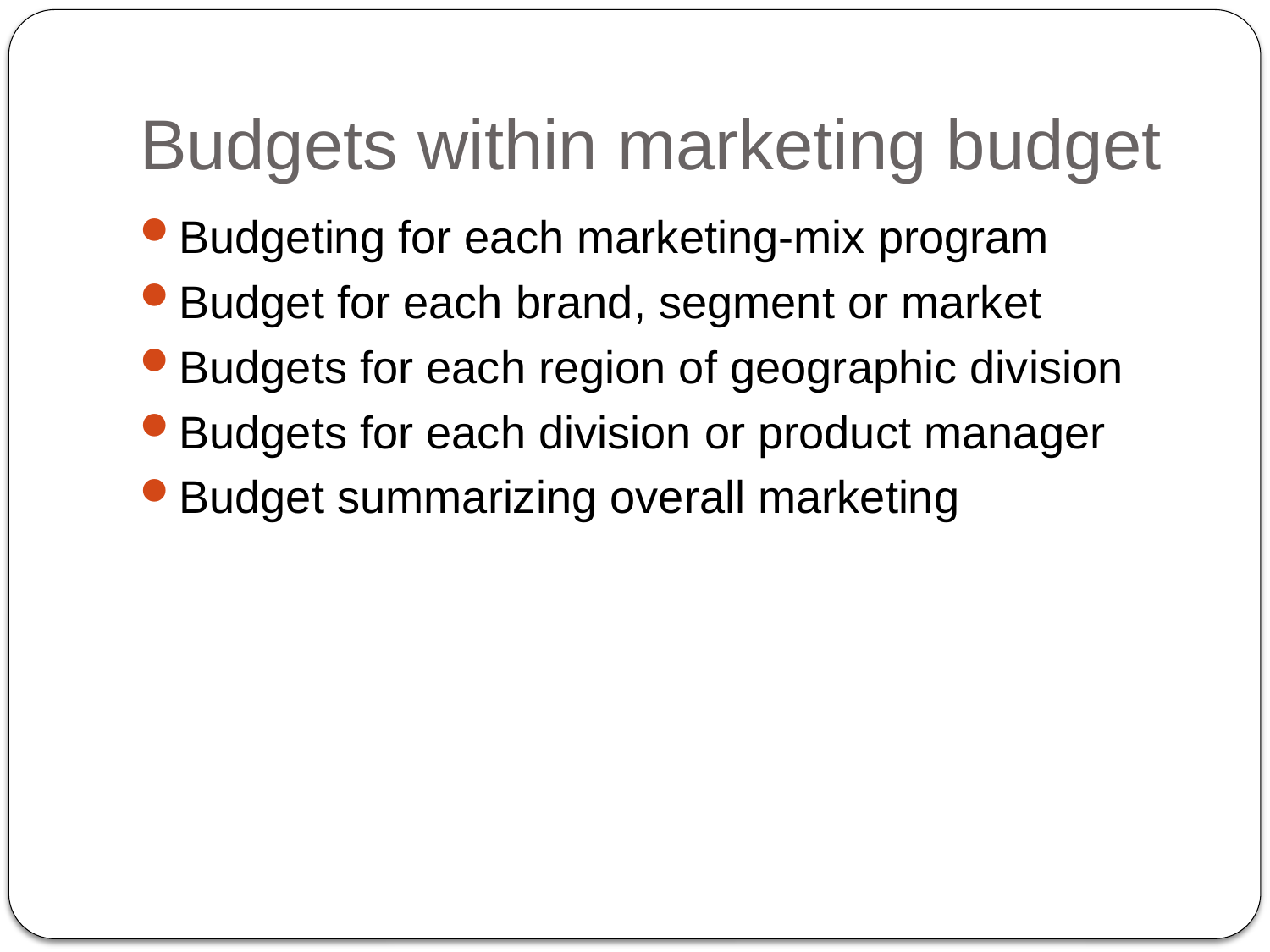

# Budgets within marketing budget
Budgeting for each marketing-mix program
Budget for each brand, segment or market
Budgets for each region of geographic division
Budgets for each division or product manager
Budget summarizing overall marketing